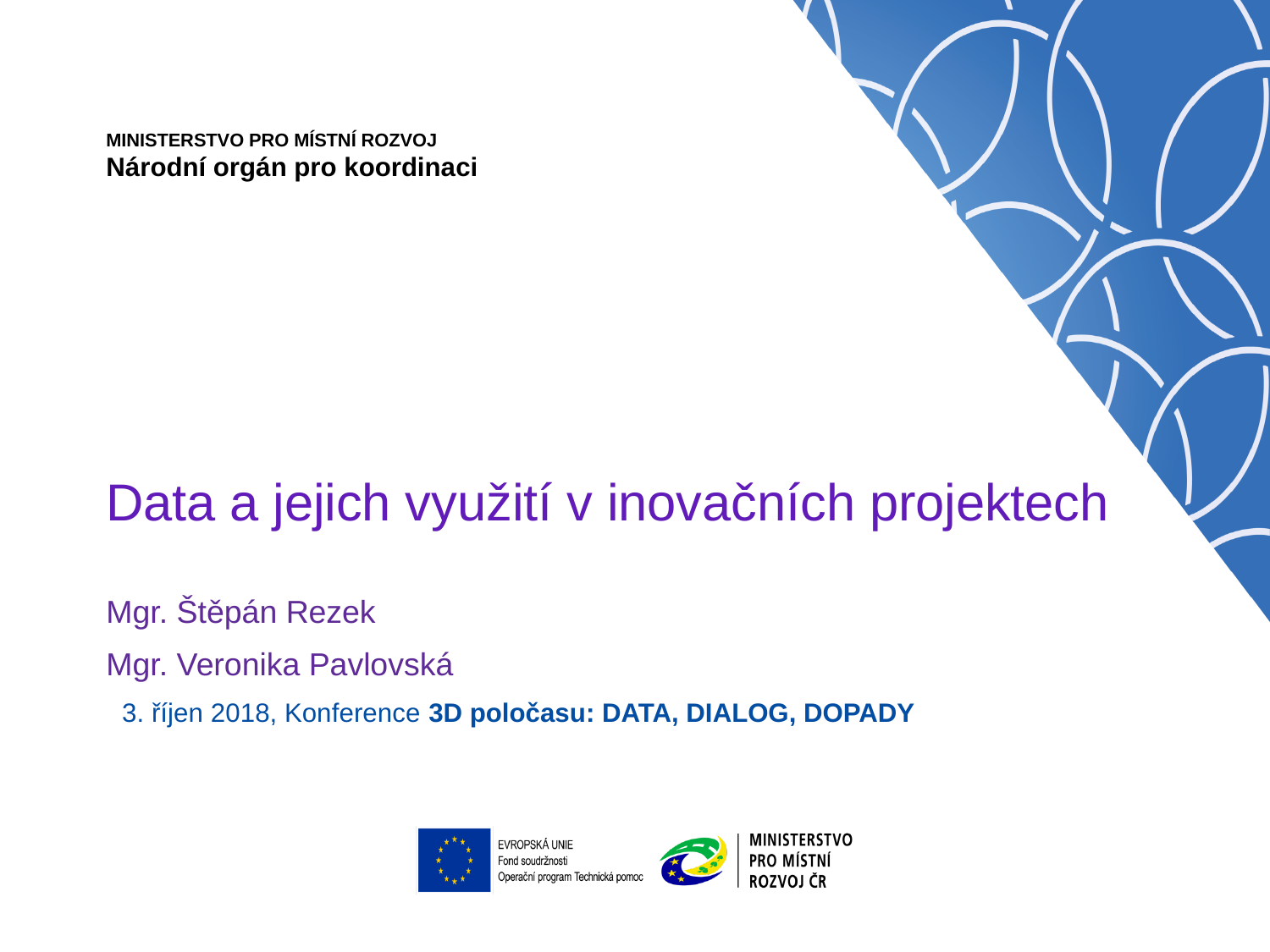

# Data a jejich využití v inovačních projektech
Mgr. Štěpán Rezek
Mgr. Veronika Pavlovská
3. říjen 2018, Konference 3D poločasu: DATA, DIALOG, DOPADY